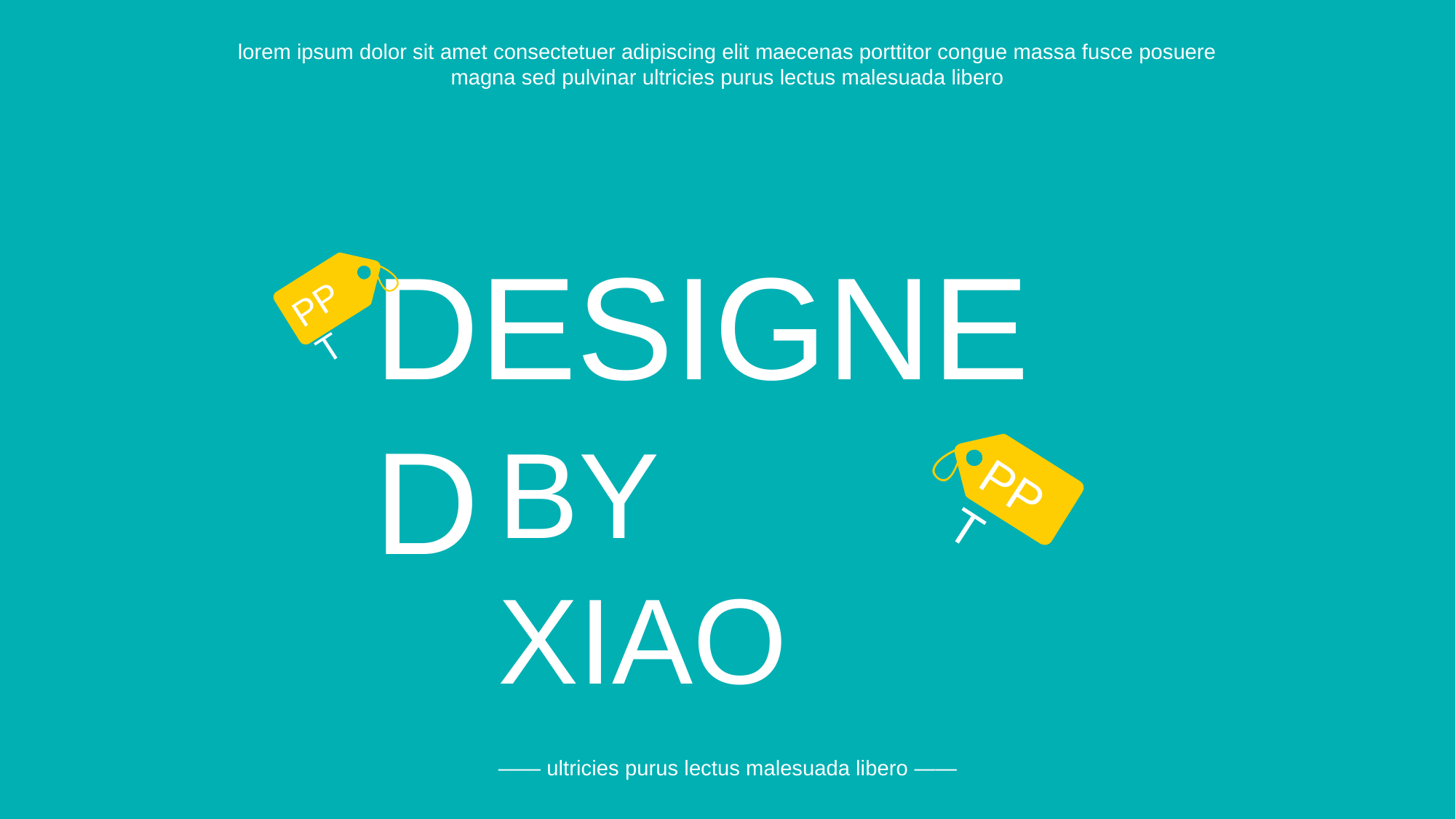

lorem ipsum dolor sit amet consectetuer adipiscing elit maecenas porttitor congue massa fusce posuere magna sed pulvinar ultricies purus lectus malesuada libero
DESIGNED

PPT
BY XIAO

PPT
—— ultricies purus lectus malesuada libero ——